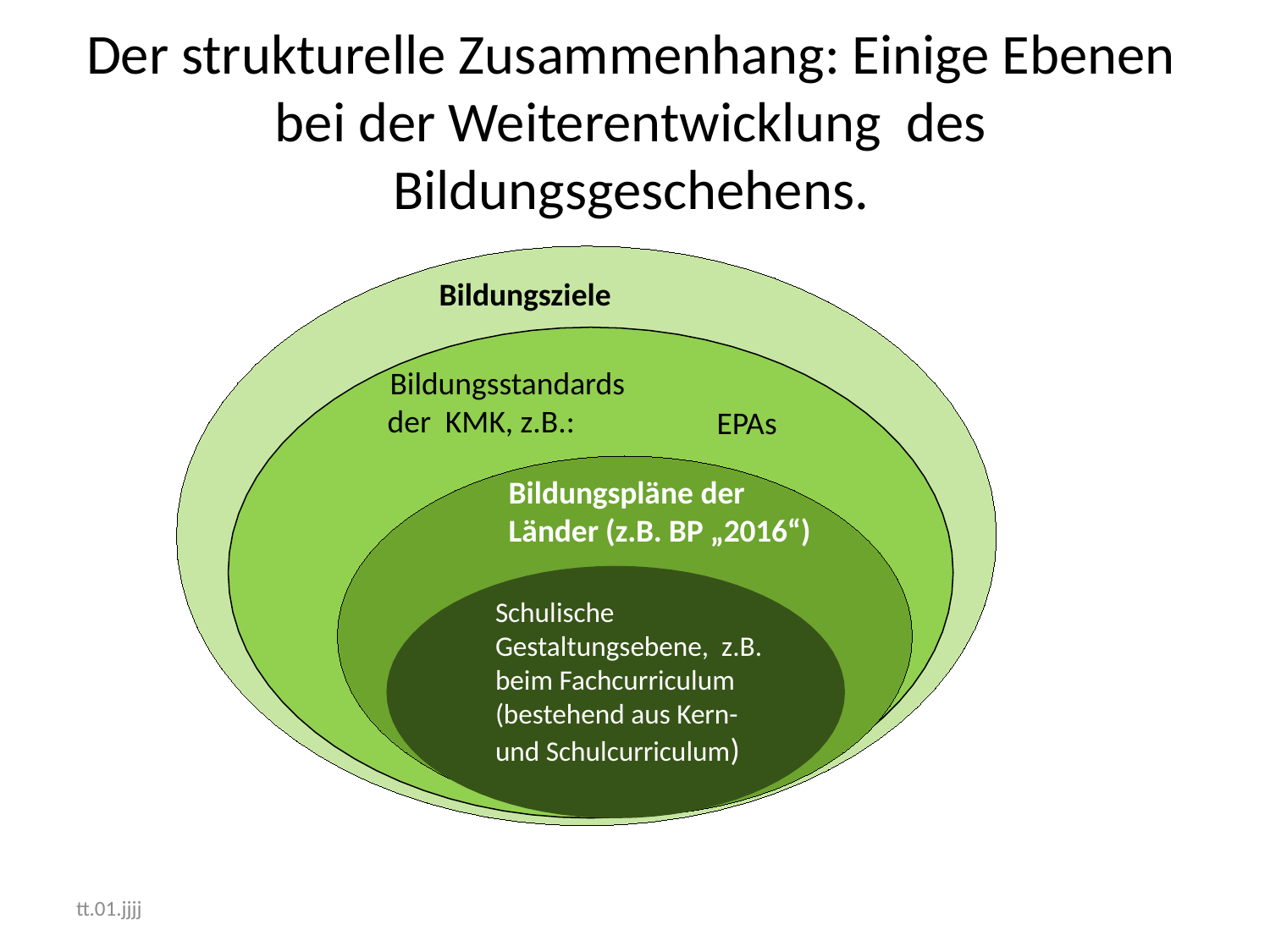

# Der strukturelle Zusammenhang: Einige Ebenen bei der Weiterentwicklung  des Bildungsgeschehens.

Bildungsziele

                  Bildungsstandards         	der  KMK, z.B.:
EPAs

Bildungspläne der Länder (z.B. BP „2016“)

Schulische Gestaltungsebene,  z.B. beim Fachcurriculum (bestehend aus Kern- und Schulcurriculum)
tt.01.jjjj